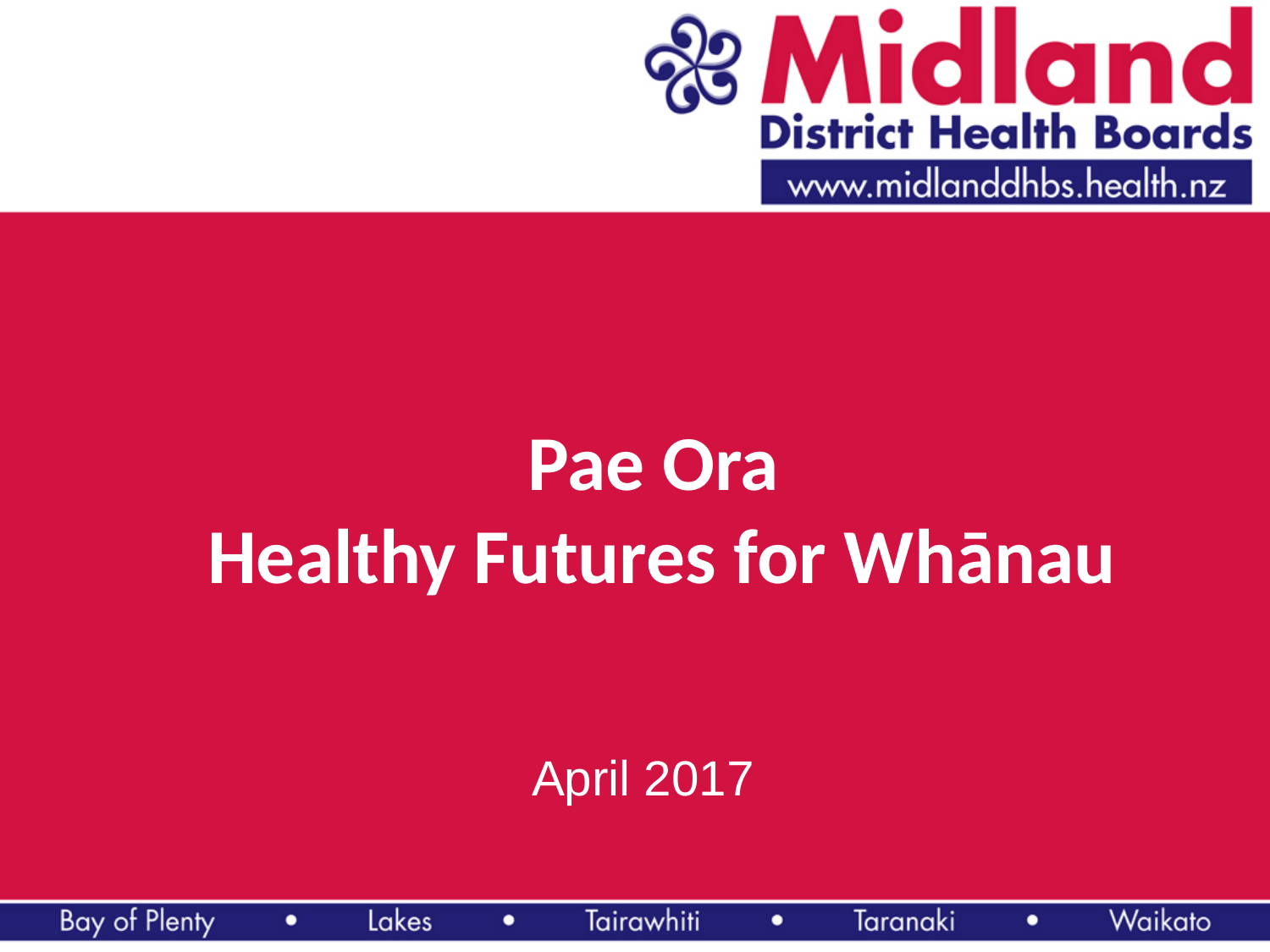

Pae Ora
Healthy Futures for Whānau
April 2017